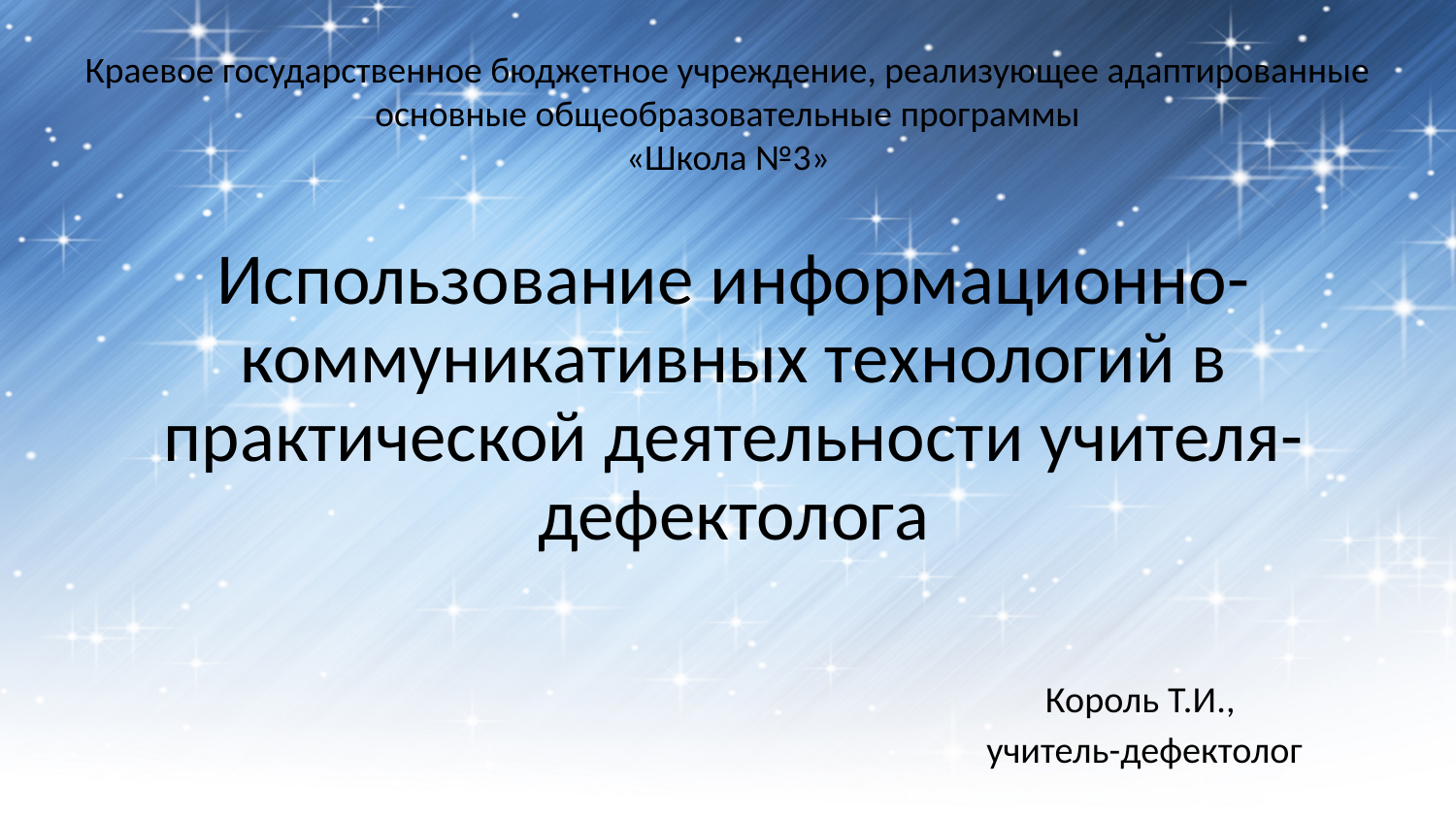

Краевое государственное бюджетное учреждение, реализующее адаптированные основные общеобразовательные программы
«Школа №3»
# Использование информационно-коммуникативных технологий в практической деятельности учителя-дефектолога
Король Т.И.,
 учитель-дефектолог